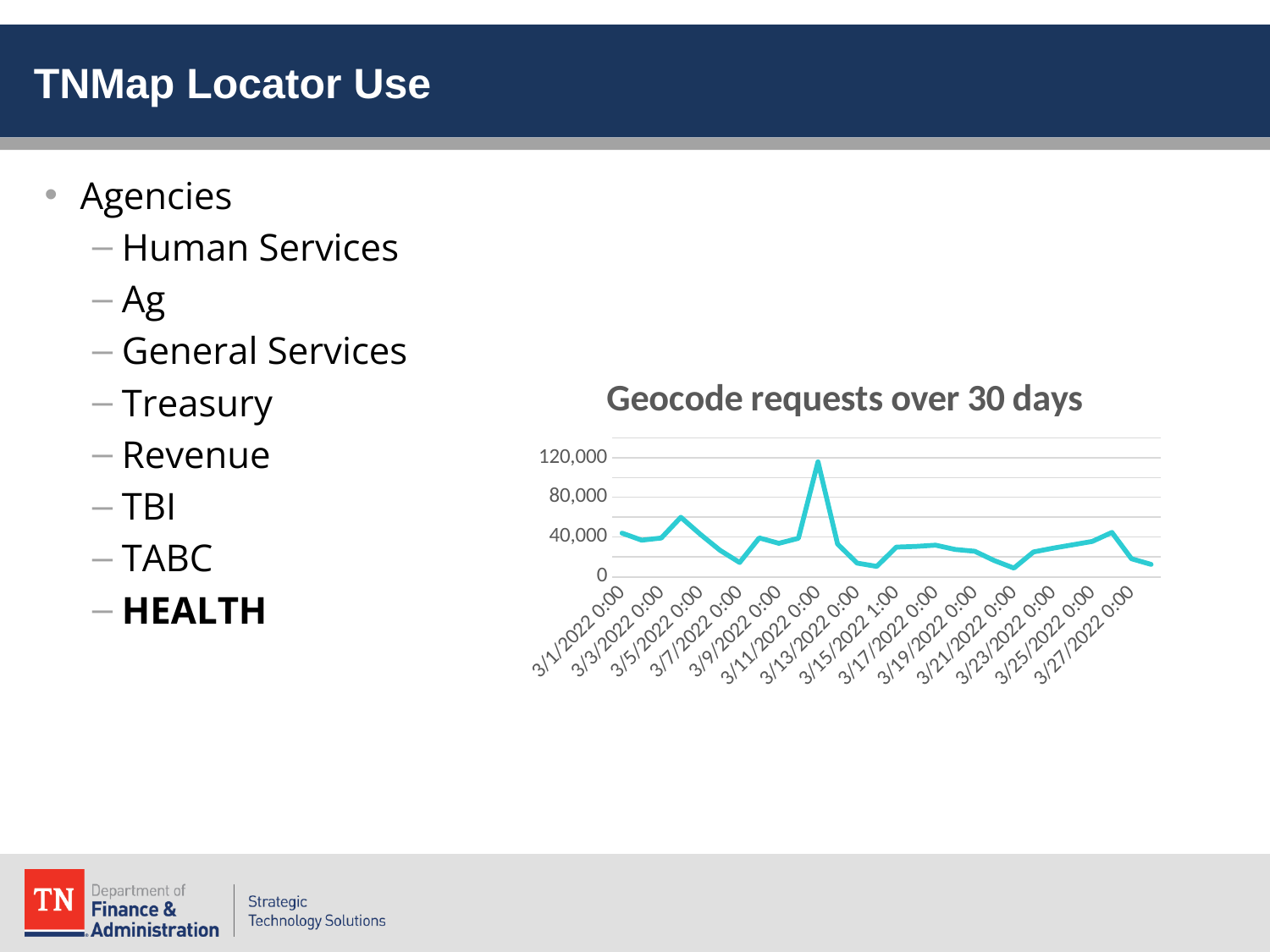

# TNMap Locator Use
Agencies
Human Services
Ag
General Services
Treasury
Revenue
TBI
TABC
HEALTH

### Chart: Geocode requests over 30 days

| Category | sum |
|---|---|
| 44621 | 43931.0 |
| 44622 | 36840.0 |
| 44623 | 38994.0 |
| 44624 | 59948.0 |
| 44625 | 42634.0 |
| 44626 | 26624.0 |
| 44627 | 14365.0 |
| 44628 | 39118.0 |
| 44629 | 33702.0 |
| 44630 | 38728.0 |
| 44631 | 115789.0 |
| 44632 | 32918.0 |
| 44633 | 13769.0 |
| 44634.041666666664 | 10454.0 |
| 44635.041666666664 | 29864.0 |
| 44636 | 30543.0 |
| 44637 | 31803.0 |
| 44638 | 27481.0 |
| 44639 | 25692.0 |
| 44640 | 16330.0 |
| 44641 | 8713.0 |
| 44642 | 24981.0 |
| 44643 | 28808.0 |
| 44644 | 32151.0 |
| 44645 | 35569.0 |
| 44646 | 44633.0 |
| 44647 | 18131.0 |
| 44648 | 12456.0 |